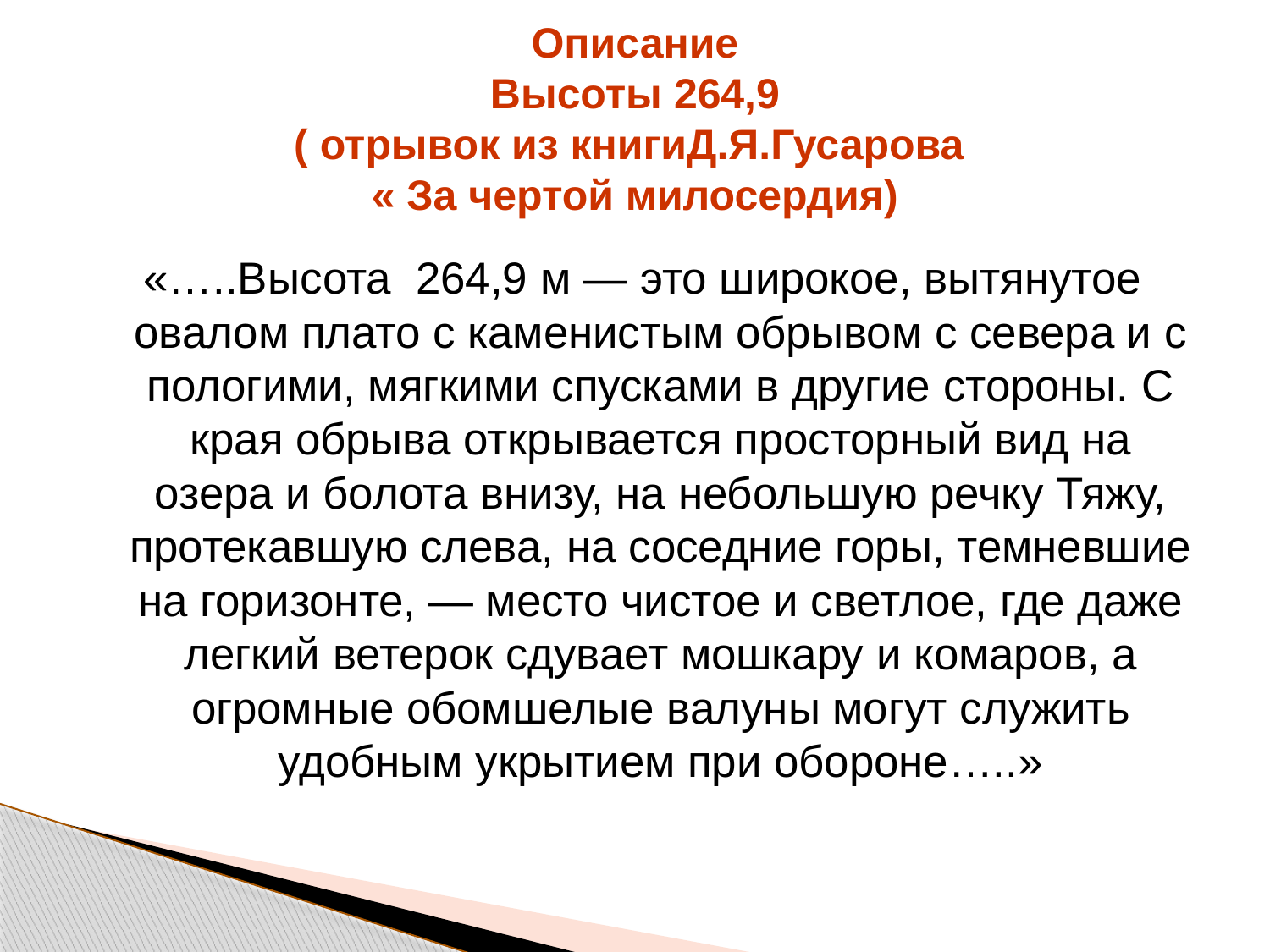

# Описание Высоты 264,9 ( отрывок из книгиД.Я.Гусарова « За чертой милосердия)
«…..Высота  264,9 м — это широкое, вытянутое овалом плато с каменистым обрывом с севера и с пологими, мягкими спусками в другие стороны. С края обрыва открывается просторный вид на озера и болота внизу, на небольшую речку Тяжу, протекавшую слева, на соседние горы, темневшие на горизонте, — место чистое и светлое, где даже легкий ветерок сдувает мошкару и комаров, а огромные обомшелые валуны могут служить удобным укрытием при обороне…..»